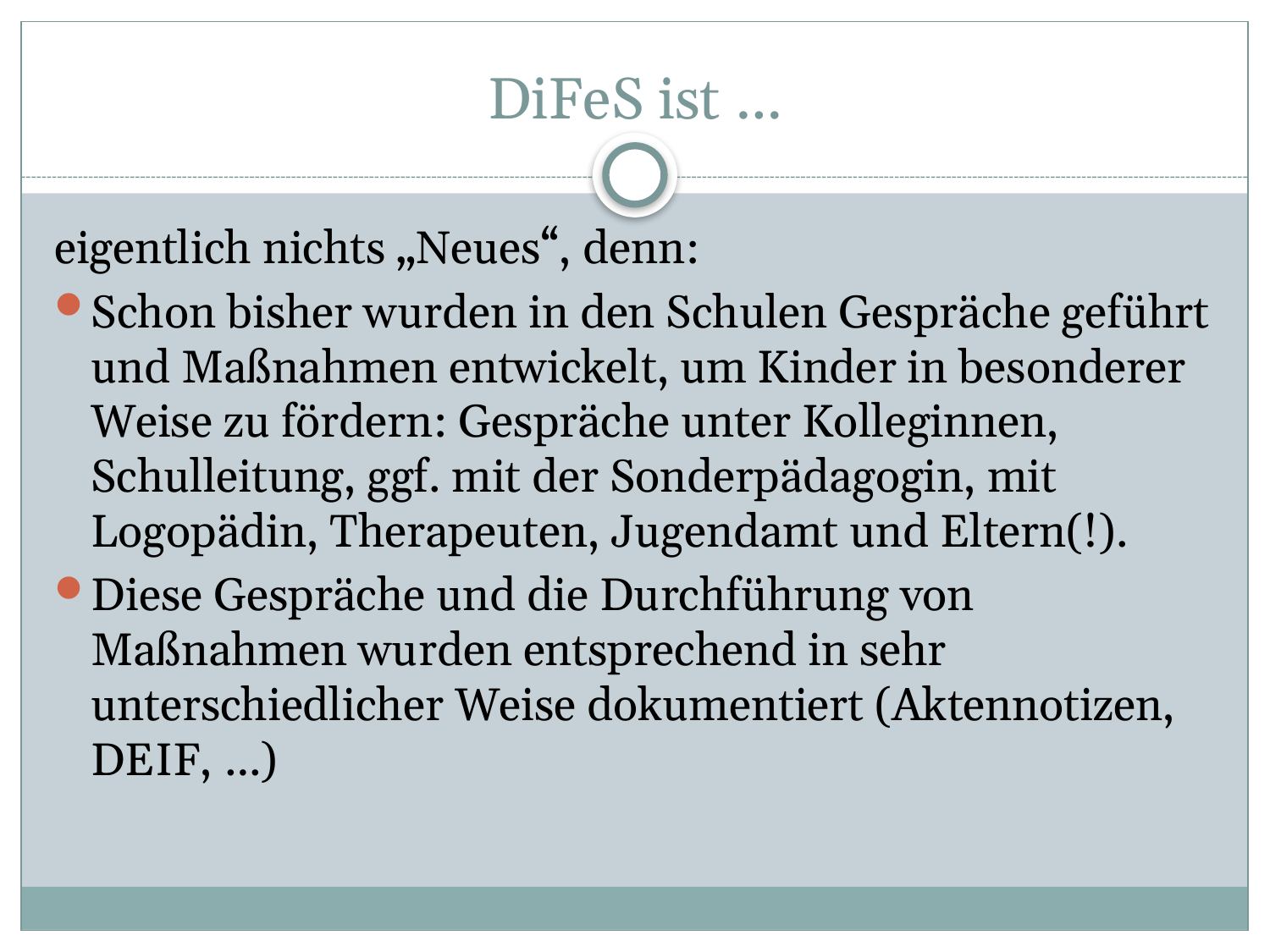

# DiFeS ist …
eigentlich nichts „Neues“, denn:
Schon bisher wurden in den Schulen Gespräche geführt und Maßnahmen entwickelt, um Kinder in besonderer Weise zu fördern: Gespräche unter Kolleginnen, Schulleitung, ggf. mit der Sonderpädagogin, mit Logopädin, Therapeuten, Jugendamt und Eltern(!).
Diese Gespräche und die Durchführung von Maßnahmen wurden entsprechend in sehr unterschiedlicher Weise dokumentiert (Aktennotizen, DEIF, …)